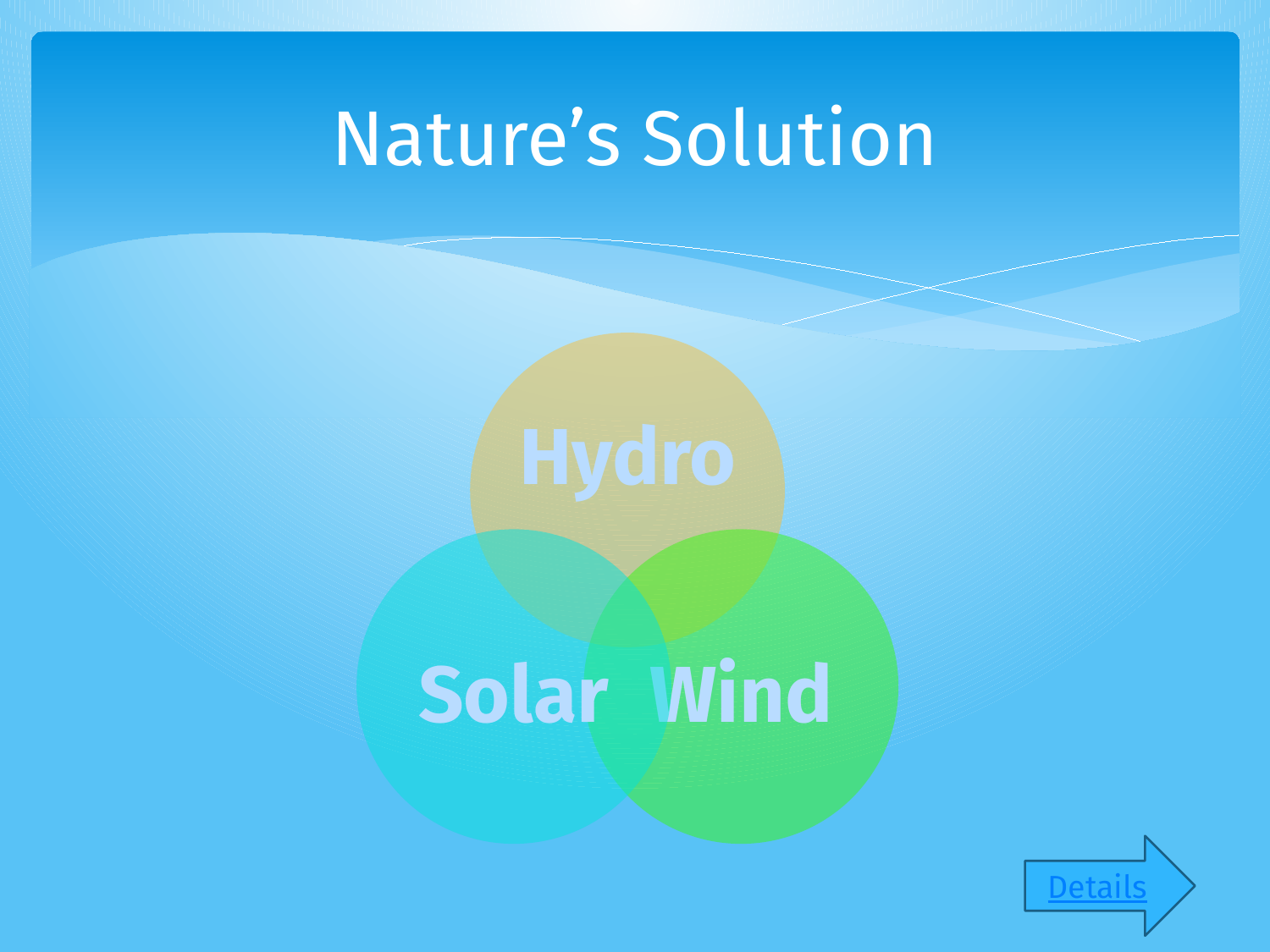

# Nature’s Solution
Hydro
Wind
Solar
Details